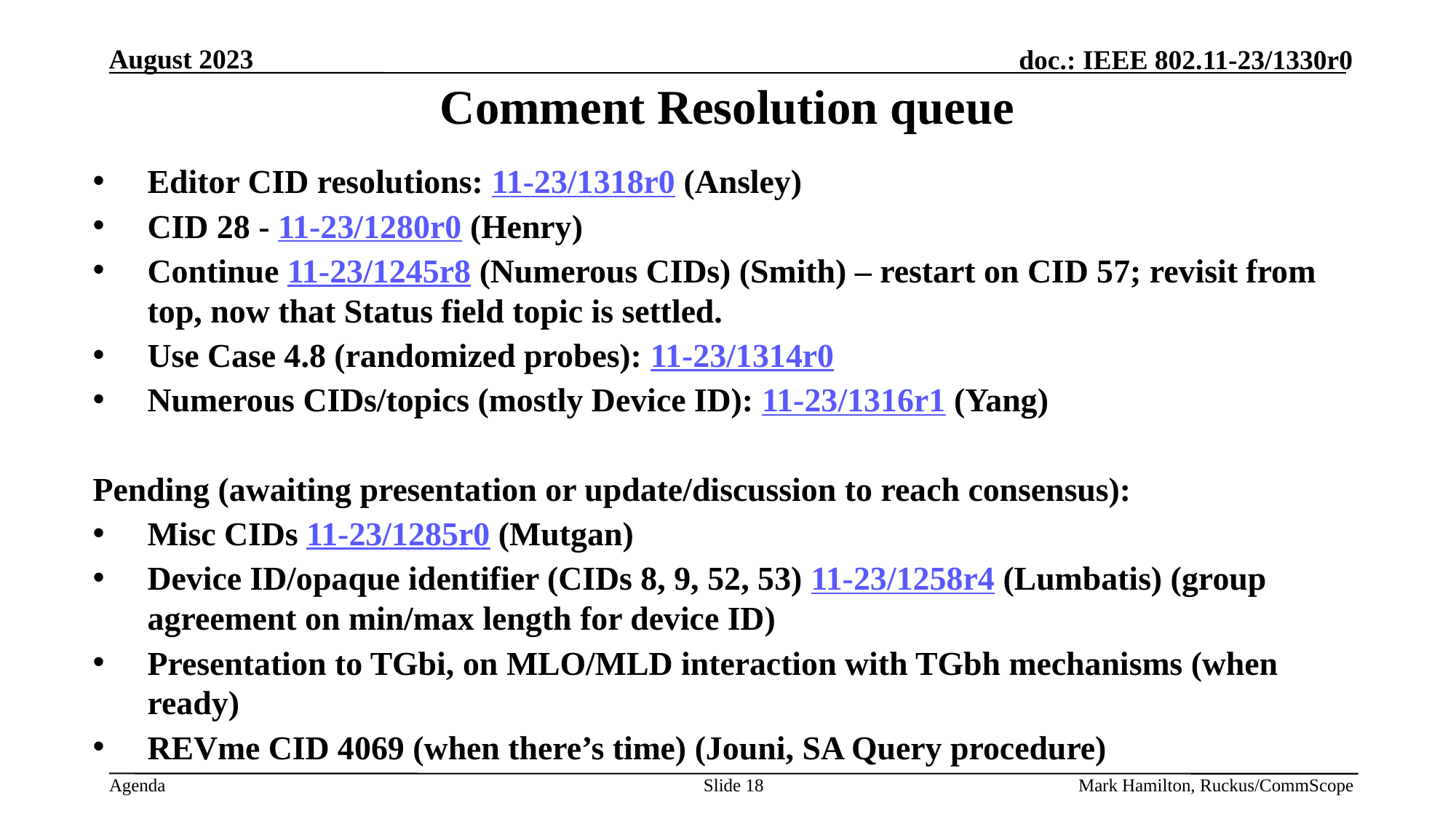

# Comment Resolution queue
Editor CID resolutions: 11-23/1318r0 (Ansley)
CID 28 - 11-23/1280r0 (Henry)
Continue 11-23/1245r8 (Numerous CIDs) (Smith) – restart on CID 57; revisit from top, now that Status field topic is settled.
Use Case 4.8 (randomized probes): 11-23/1314r0
Numerous CIDs/topics (mostly Device ID): 11-23/1316r1 (Yang)

Pending (awaiting presentation or update/discussion to reach consensus):
Misc CIDs 11-23/1285r0 (Mutgan)
Device ID/opaque identifier (CIDs 8, 9, 52, 53) 11-23/1258r4 (Lumbatis) (group agreement on min/max length for device ID)
Presentation to TGbi, on MLO/MLD interaction with TGbh mechanisms (when ready)
REVme CID 4069 (when there’s time) (Jouni, SA Query procedure)
Slide 18